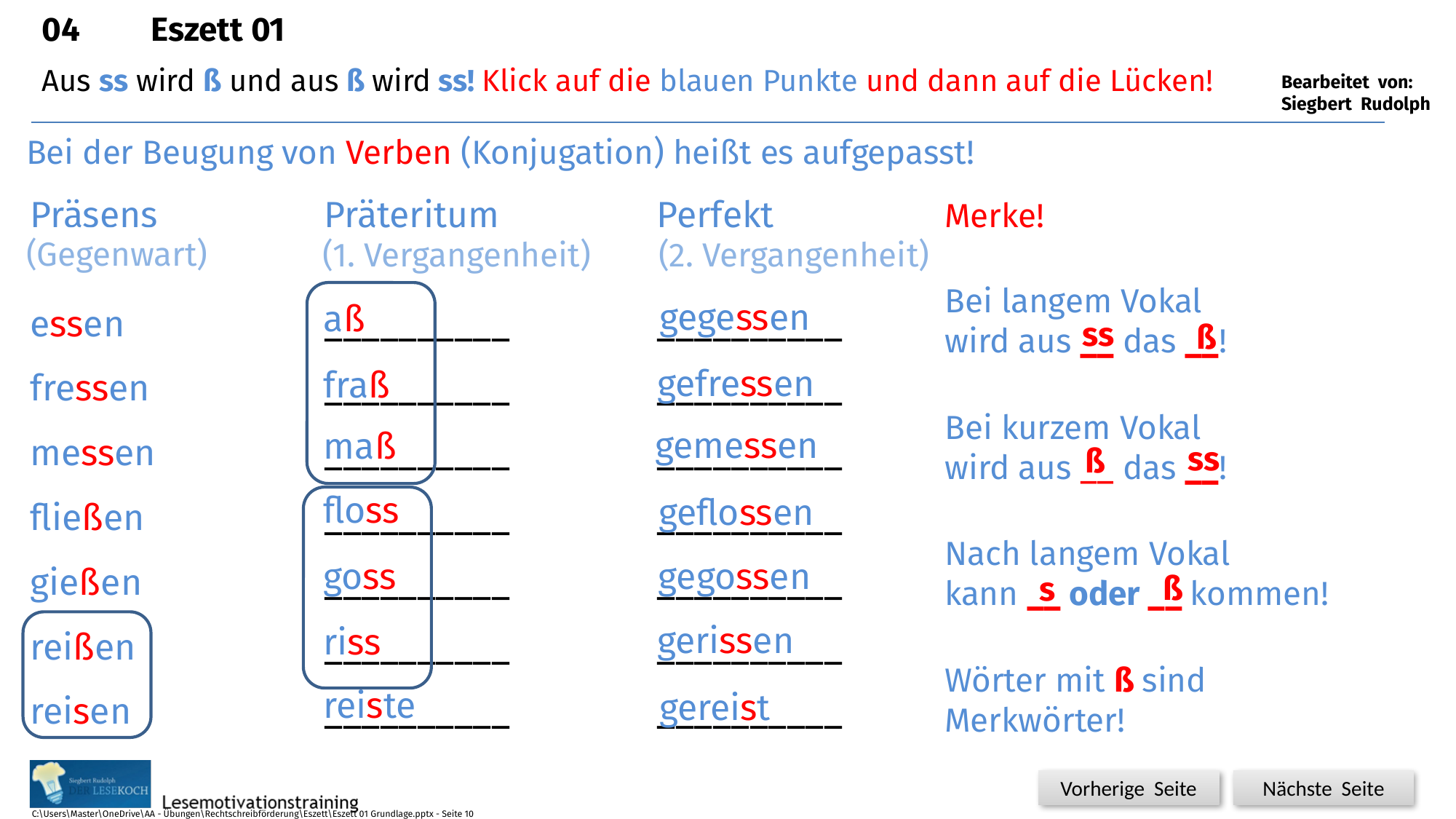

04	Eszett 01
6
Aus ss wird ß und aus ß wird ss! Klick auf die blauen Punkte und dann auf die Lücken!
Bei der Beugung von Verben (Konjugation) heißt es aufgepasst!
Präsens
(?????)
Präteritum
(?????)
Perfekt
(?????)
Merke!
(Gegenwart)
(1. Vergangenheit)
(2. Vergangenheit)
Bei langem Vokal wird aus __ das __!

gegessen
aß
essen
__________
__________

ss

ß
gefressen
fraß
fressen
__________
__________
Bei kurzem Vokal wird aus __ das __!
gemessen
maß
messen
__________
__________

ss

ß
floss
geflossen

fließen
__________
__________
Nach langem Vokal
kann __ oder __ kommen!
goss
gegossen
gießen
__________
__________

ß
s

gerissen
riss
reißen
__________
__________
Wörter mit ß sind Merkwörter!
reiste
gereist
reisen
__________
__________
C:\Users\Master\OneDrive\AA - Übungen\Rechtschreibförderung\Eszett\Eszett 01 Grundlage.pptx - Seite 10